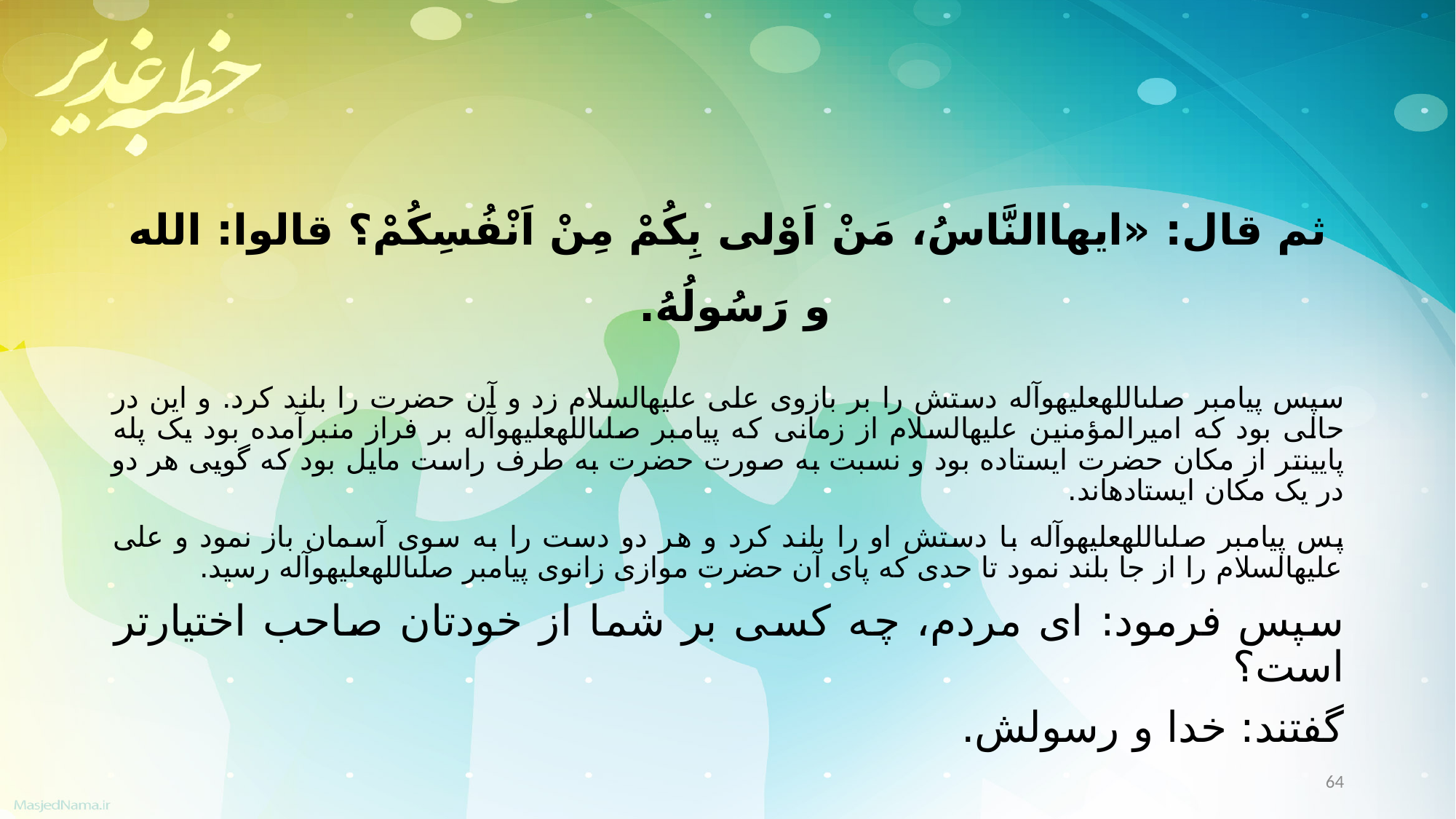

ثم قال: «ایهاالنَّاسُ، مَنْ اَوْلی بِکُمْ مِنْ اَنْفُسِکُمْ؟ قالوا: الله و رَسُولُهُ.
سپس پیامبر صلى‏الله‏علیه‏و‏آله دستش را بر بازوى على علیه‏السلام زد و آن حضرت را بلند کرد. و این در حالى بود که امیرالمؤمنین علیه‏السلام از زمانى که پیامبر صلى‏الله‏علیه‏و‏آله بر فراز منبرآمده بود یک پله پایین‏تر از مکان حضرت ایستاده بود و نسبت به صورت حضرت به طرف راست مایل بود که گویى هر دو در یک مکان ایستاده‏اند.
پس پیامبر صلى‏الله‏علیه‏و‏آله با دستش او را بلند کرد و هر دو دست را به سوى آسمان باز نمود و على علیه‏السلام را از جا بلند نمود تا حدى که پاى آن حضرت موازى زانوى پیامبر صلى‏الله‏علیه‏و‏آله رسید.
سپس فرمود: اى مردم، چه کسى بر شما از خودتان صاحب اختیارتر است؟
گفتند: خدا و رسولش.
64